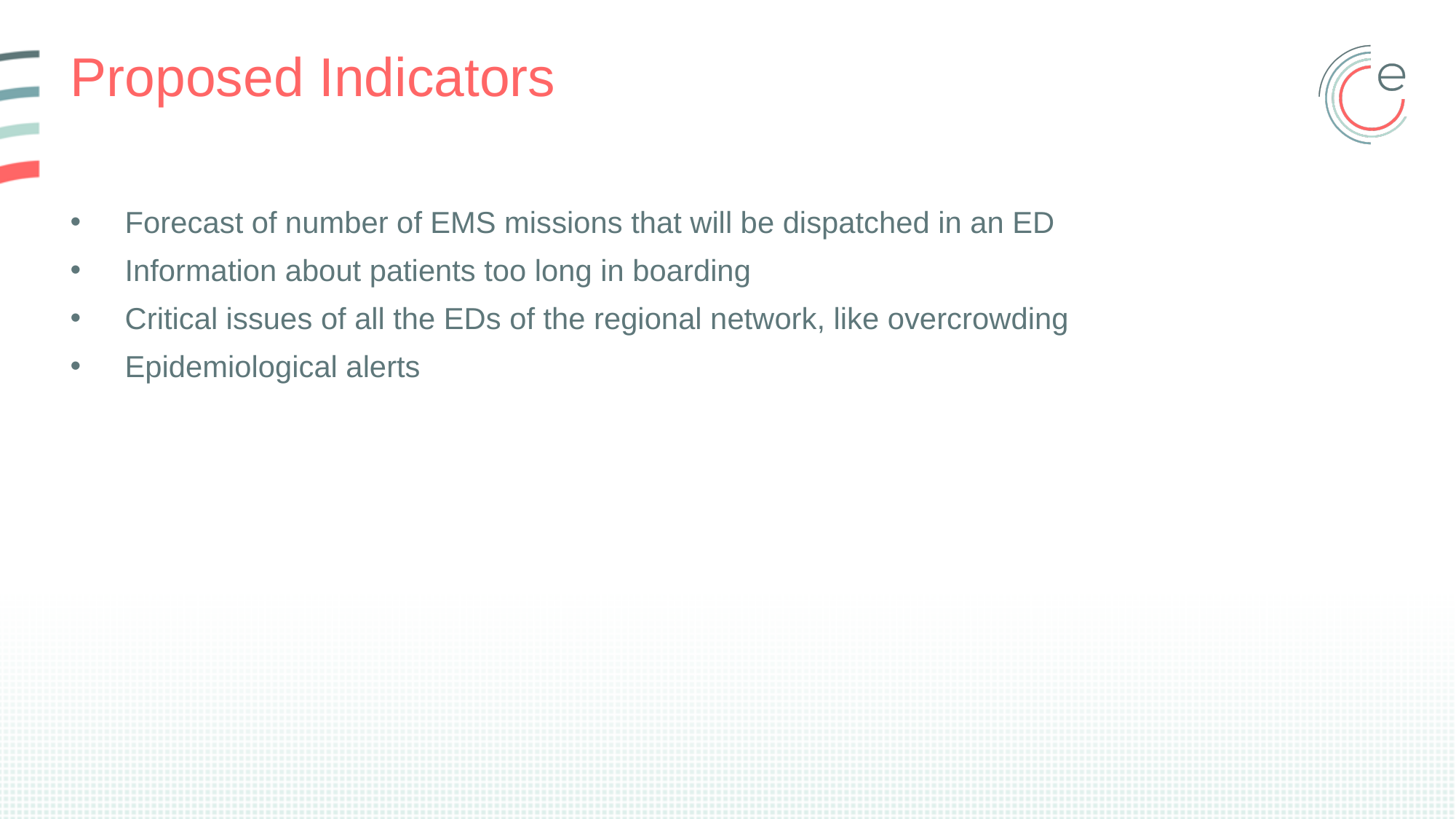

# Proposed Indicators
Forecast of number of EMS missions that will be dispatched in an ED
Information about patients too long in boarding
Critical issues of all the EDs of the regional network, like overcrowding
Epidemiological alerts
9